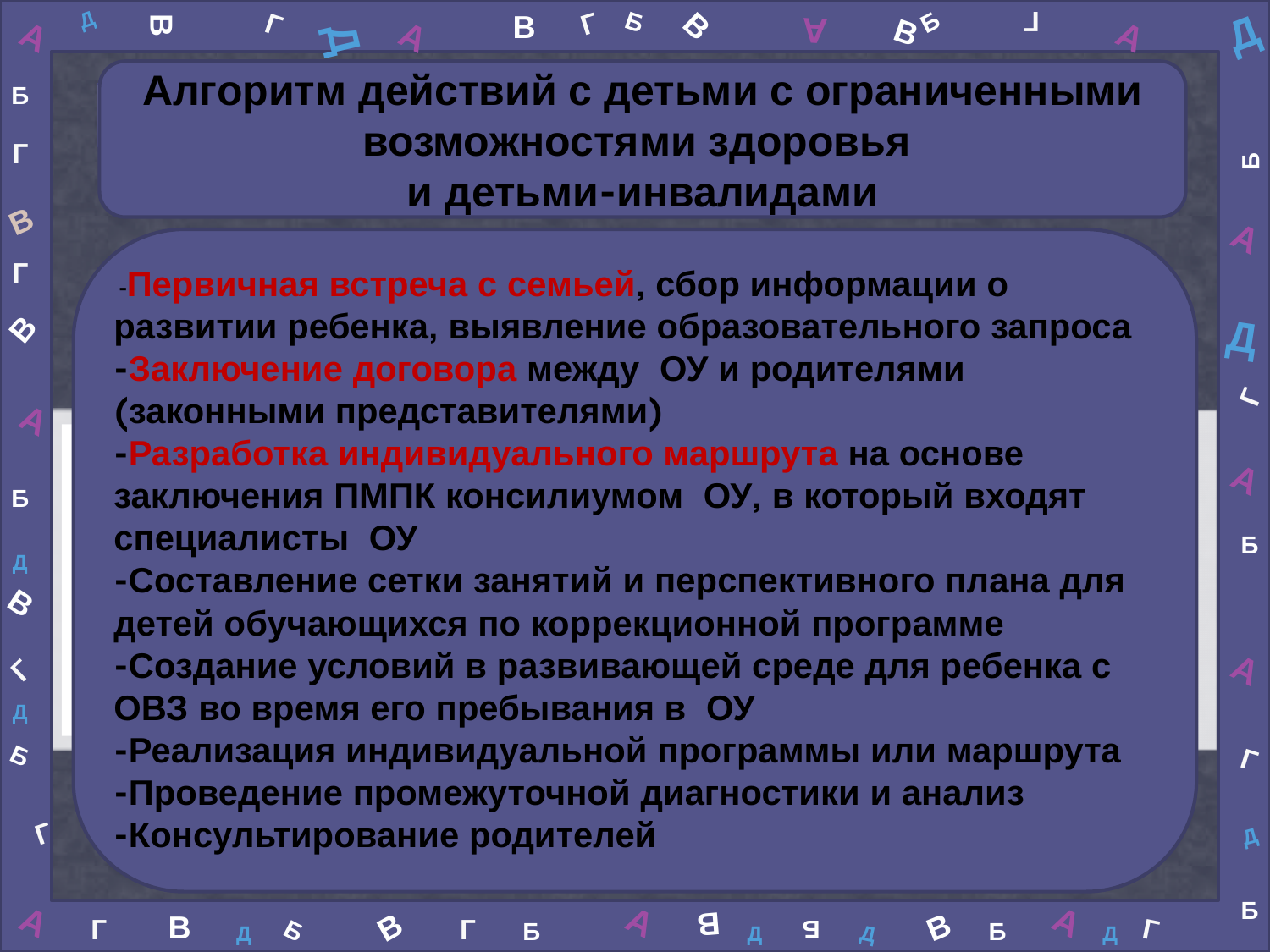

Д
В
Г
В
Г
Б
В
Б
Г
Д
Д
А
А
А
А
В
Алгоритм действий с детьми с ограниченными возможностями здоровья
и детьми-инвалидами
Б

#
Г
Б
В
А

 -Первичная встреча с семьей, сбор информации о развитии ребенка, выявление образовательного запроса
-Заключение договора между  ОУ и родителями (законными представителями)
-Разработка индивидуального маршрута на основе заключения ПМПК консилиумом  ОУ, в который входят  специалисты  ОУ
-Составление сетки занятий и перспективного плана для детей обучающихся по коррекционной программе
-Создание условий в развивающей среде для ребенка с ОВЗ во время его пребывания в  ОУ
-Реализация индивидуальной программы или маршрута
-Проведение промежуточной диагностики и анализ
-Консультирование родителей
Г
В
Д
Г
А
А
Б
Б
Д
В
А
Г
Д
Б
Г
|  |
| --- |
|  |
Г
Д
Б
А
А
А
В
В
В
В
Г
Г
Г
Б
Б
Б
Б
Д
Д
Д
Д